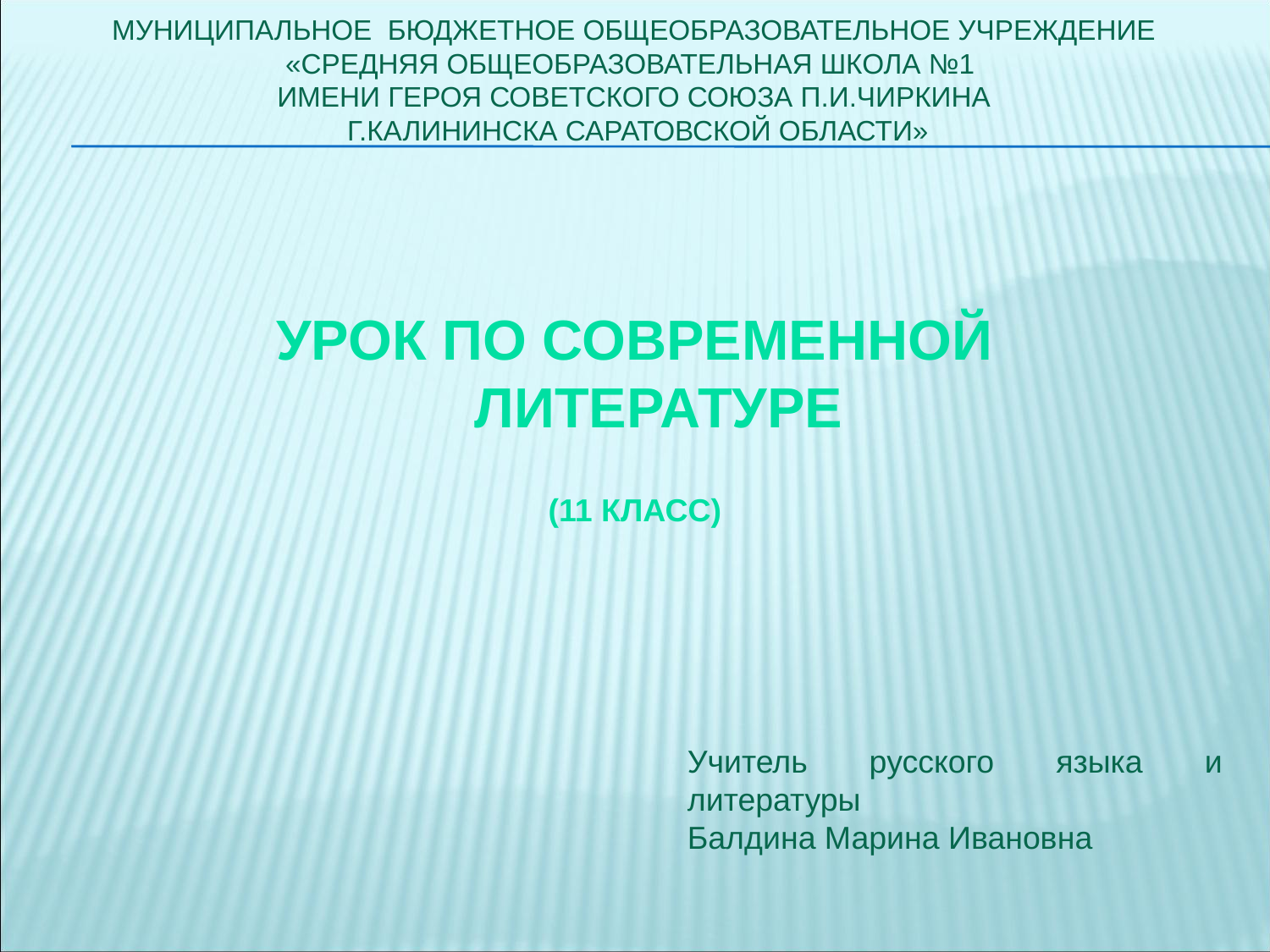

# Муниципальное  бюджетное общеобразовательное учреждение «Средняя общеобразовательная школа №1 имени Героя Советского Союза П.И.Чиркина г.Калининска Саратовской области»
Урок по современной литературе

(11 класс)

Учитель русского языка и литературы
Балдина Марина Ивановна